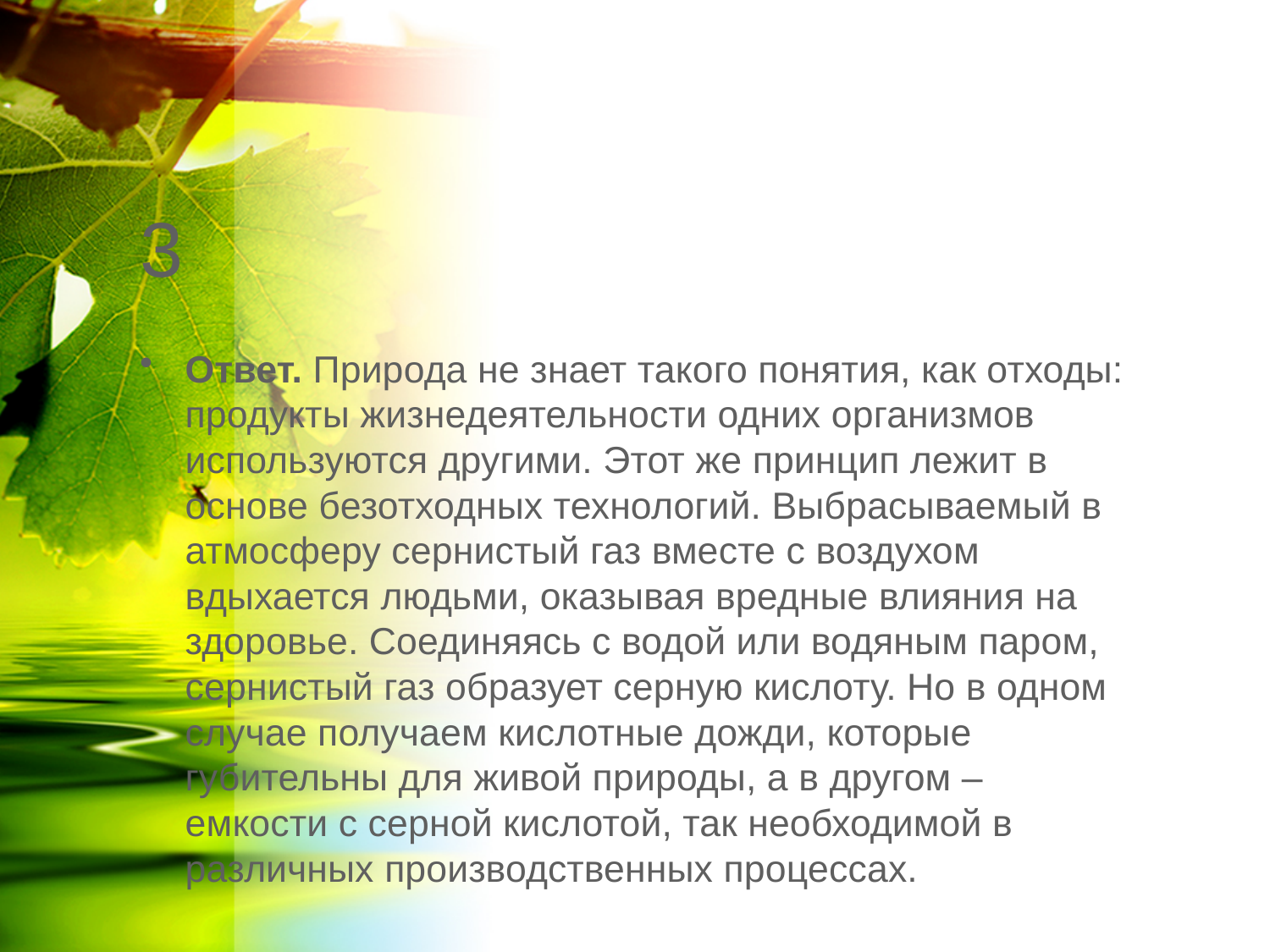

# 3
Ответ. Природа не знает такого понятия, как отходы: продукты жизнедеятельности одних организмов используются другими. Этот же принцип лежит в основе безотходных технологий. Выбрасываемый в атмосферу сернистый газ вместе с воздухом вдыхается людьми, оказывая вредные влияния на здоровье. Соединяясь с водой или водяным паром, сернистый газ образует серную кислоту. Но в одном случае получаем кислотные дожди, которые губительны для живой природы, а в другом – емкости с серной кислотой, так необходимой в различных производственных процессах.